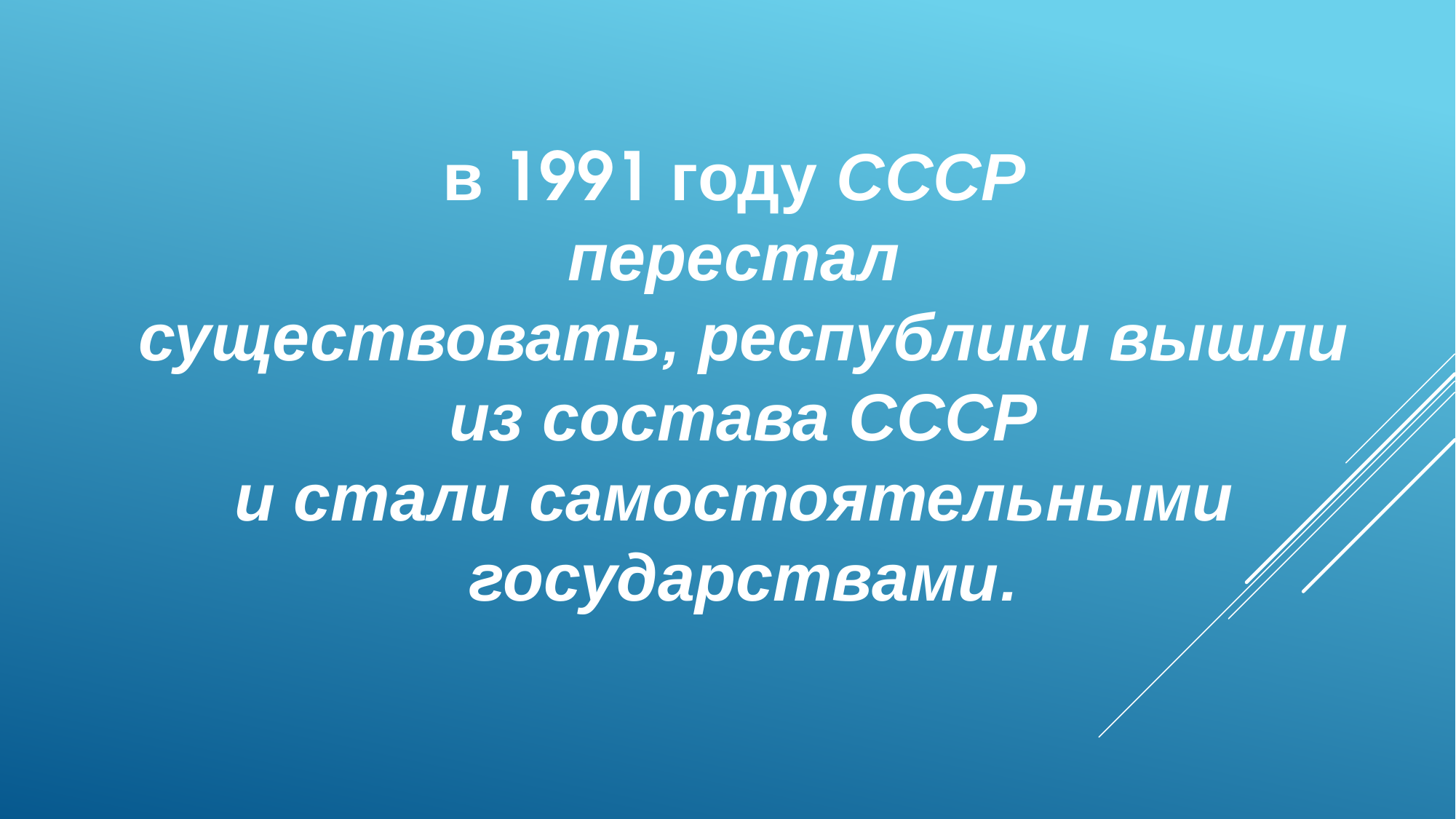

в 1991 году СССР
перестал
существовать, республики вышли
 из состава СССР
и стали самостоятельными
государствами.